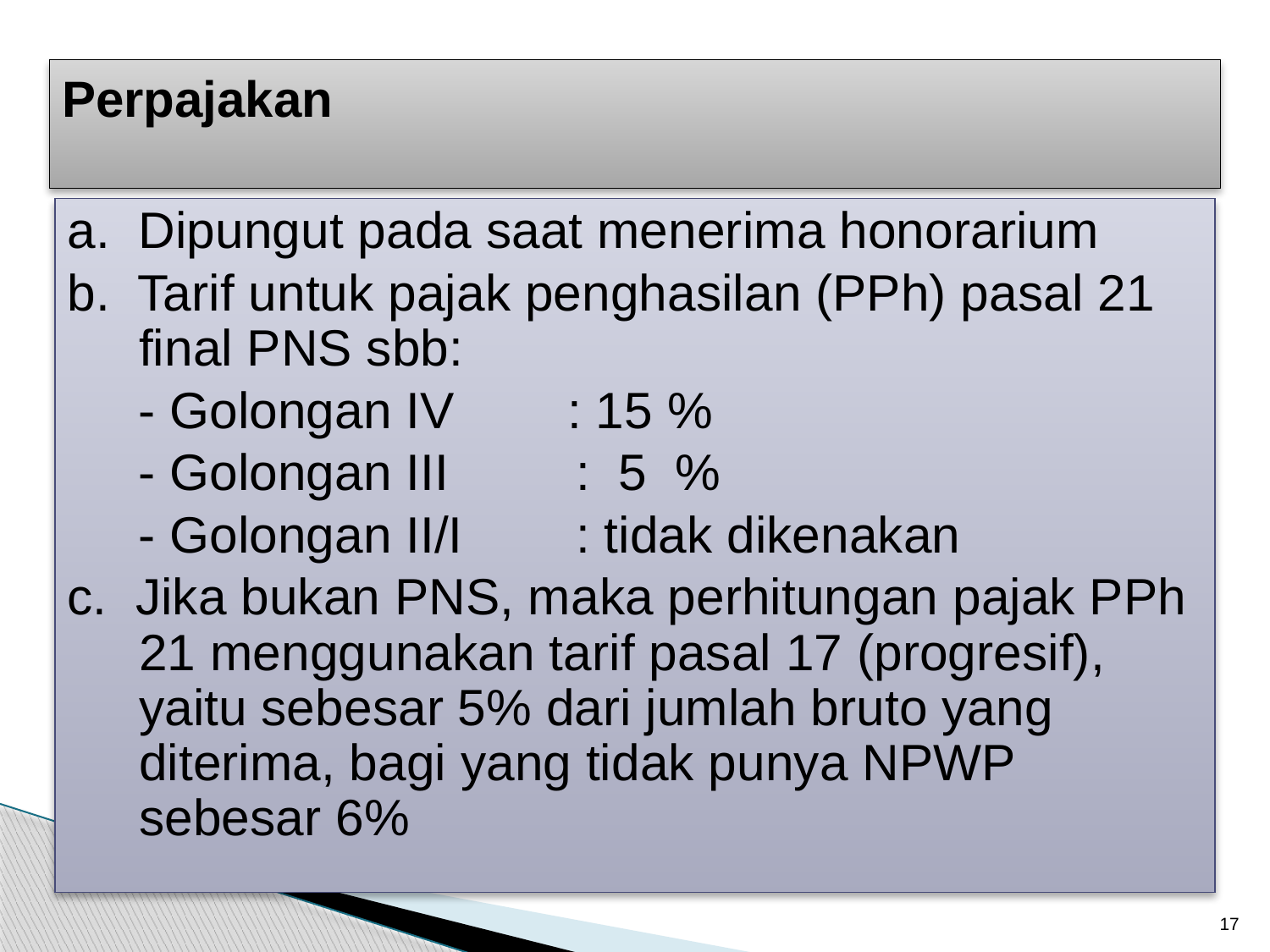

# Perpajakan
a.  Dipungut pada saat menerima honorarium
b.  Tarif untuk pajak penghasilan (PPh) pasal 21 final PNS sbb:
     - Golongan IV        : 15 %
     - Golongan III         :  5  %
     - Golongan II/I        : tidak dikenakan
c.  Jika bukan PNS, maka perhitungan pajak PPh 21 menggunakan tarif pasal 17 (progresif), yaitu sebesar 5% dari jumlah bruto yang diterima, bagi yang tidak punya NPWP sebesar 6%

17